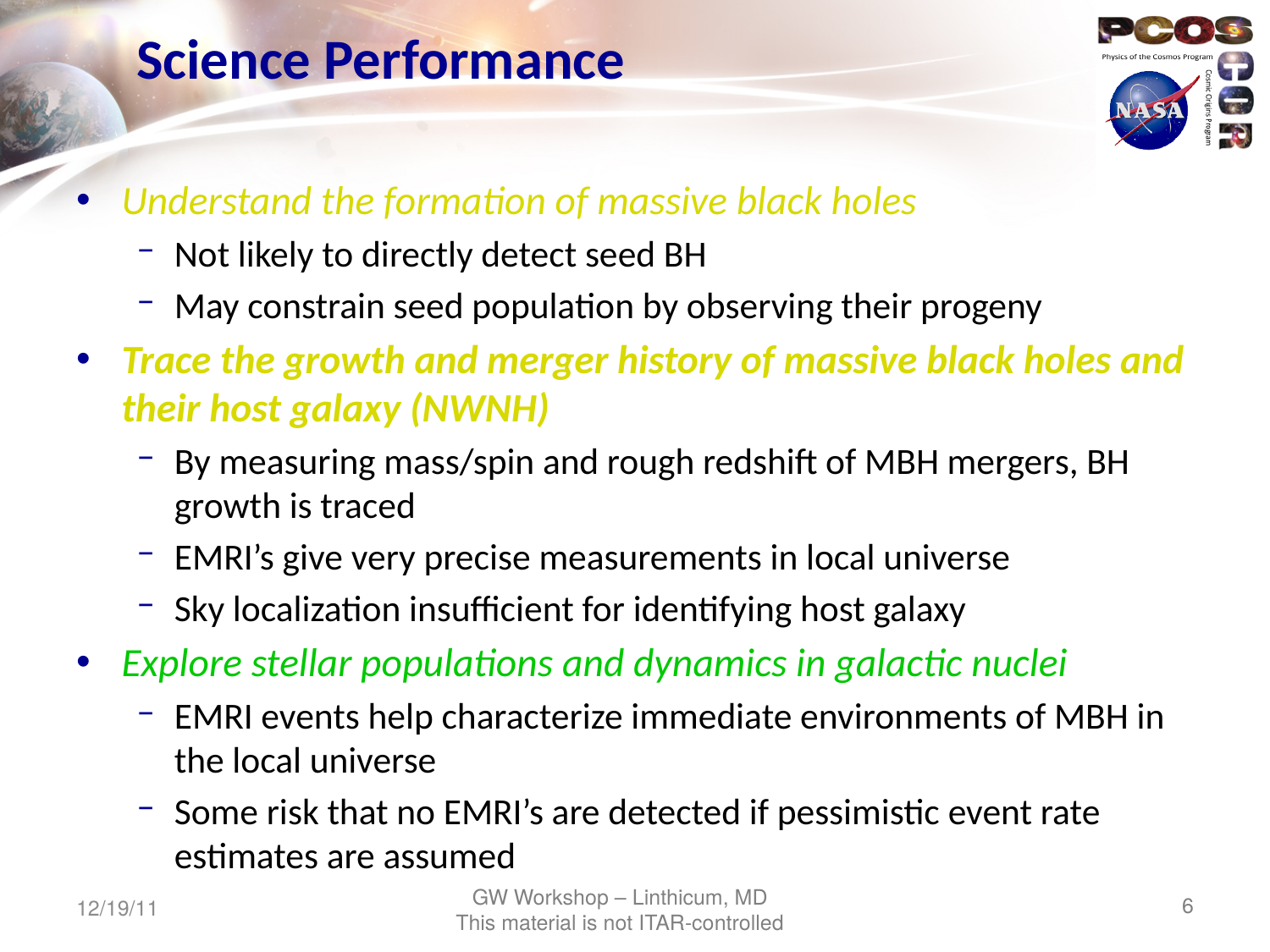

# Science Performance
Understand the formation of massive black holes
Not likely to directly detect seed BH
May constrain seed population by observing their progeny
Trace the growth and merger history of massive black holes and their host galaxy (NWNH)
By measuring mass/spin and rough redshift of MBH mergers, BH growth is traced
EMRI’s give very precise measurements in local universe
Sky localization insufficient for identifying host galaxy
Explore stellar populations and dynamics in galactic nuclei
EMRI events help characterize immediate environments of MBH in the local universe
Some risk that no EMRI’s are detected if pessimistic event rate estimates are assumed

12/19/11
6